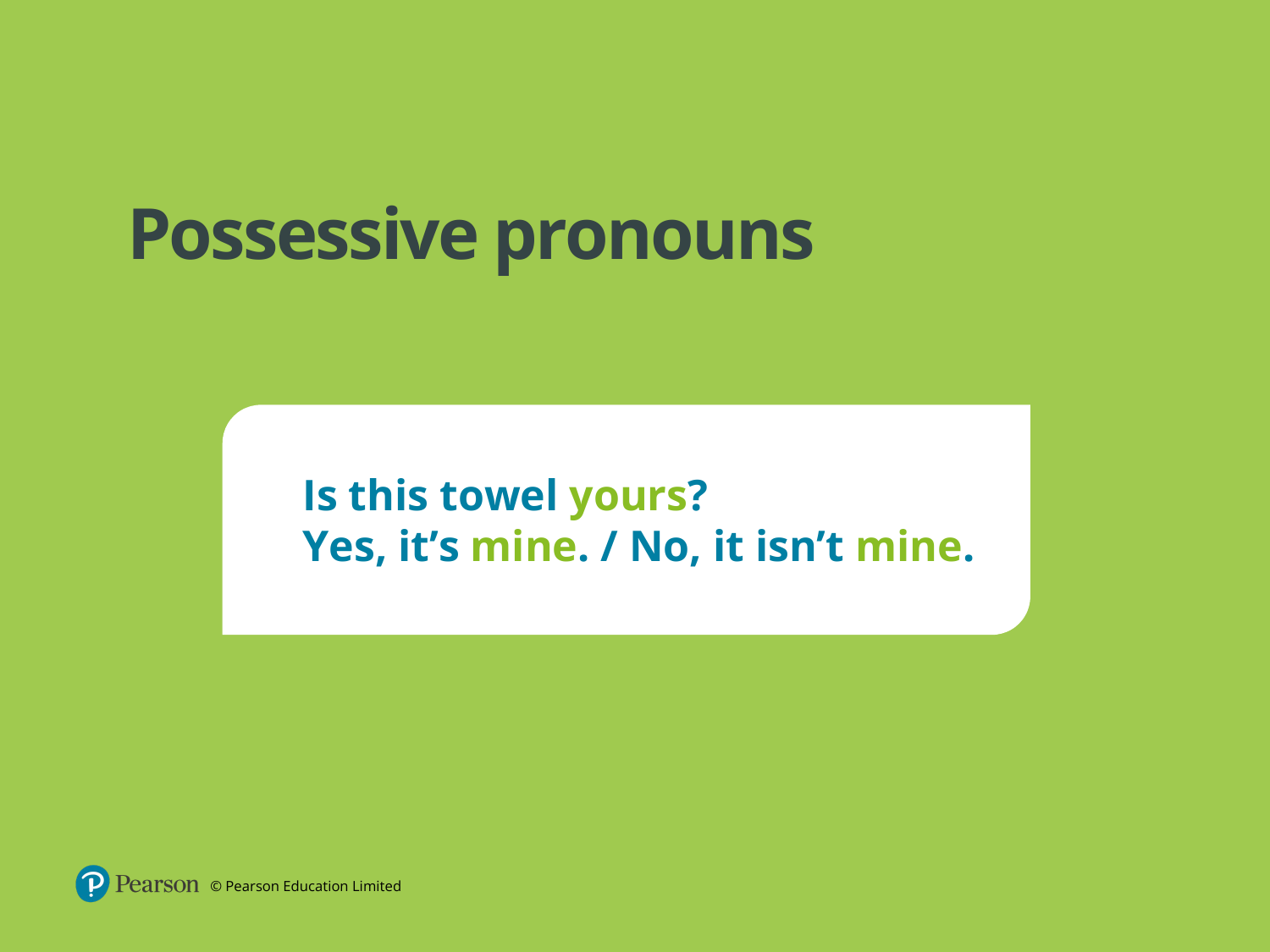

Possessive pronouns

Is this towel yours?
Yes, it’s mine. / No, it isn’t mine.